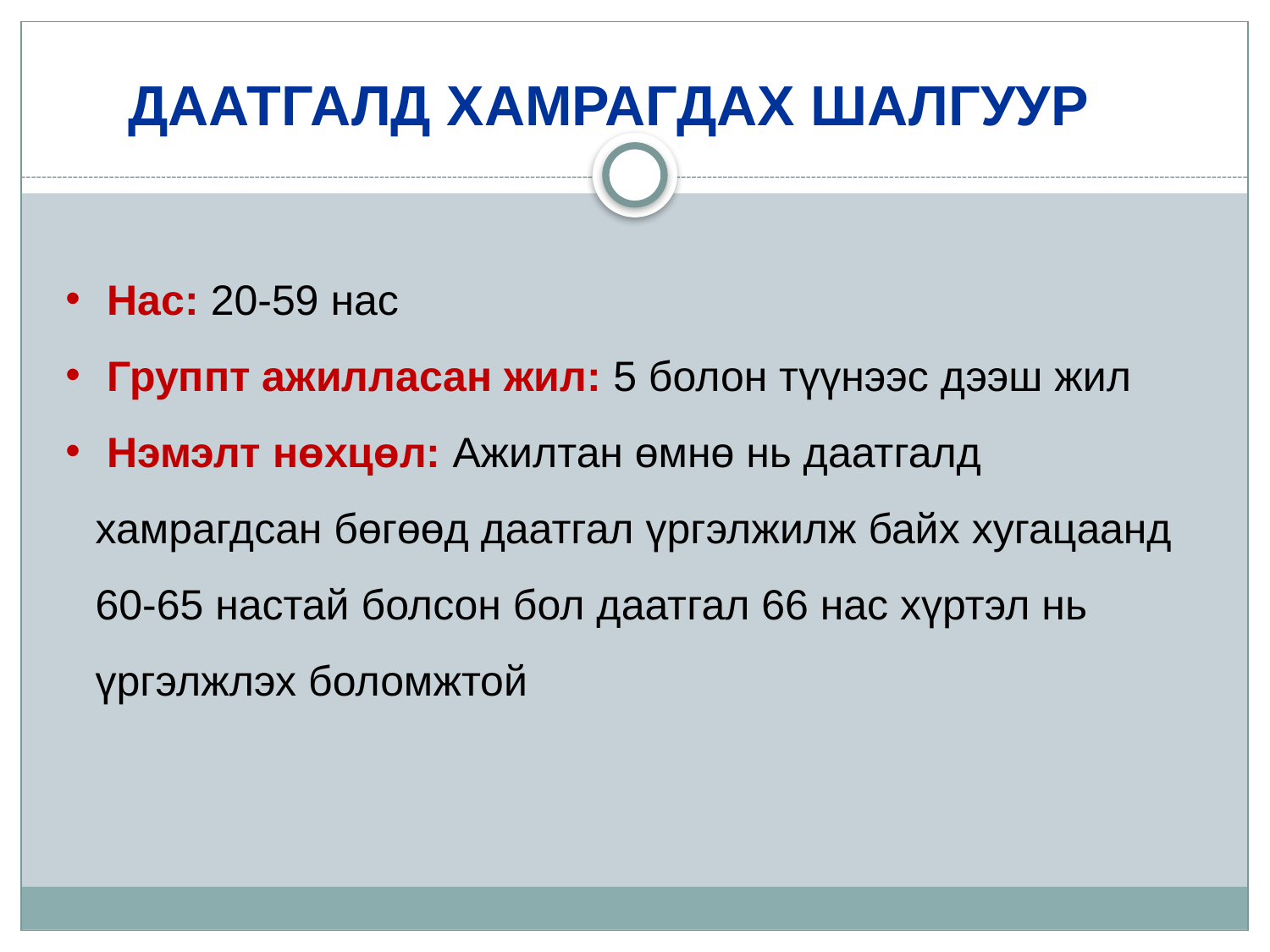

ДААТГАЛД ХАМРАГДАХ ШАЛГУУР

 Нас: 20-59 нас
 Группт ажилласан жил: 5 болон түүнээс дээш жил
 Нэмэлт нөхцөл: Ажилтан өмнө нь даатгалд хамрагдсан бөгөөд даатгал үргэлжилж байх хугацаанд 60-65 настай болсон бол даатгал 66 нас хүртэл нь үргэлжлэх боломжтой